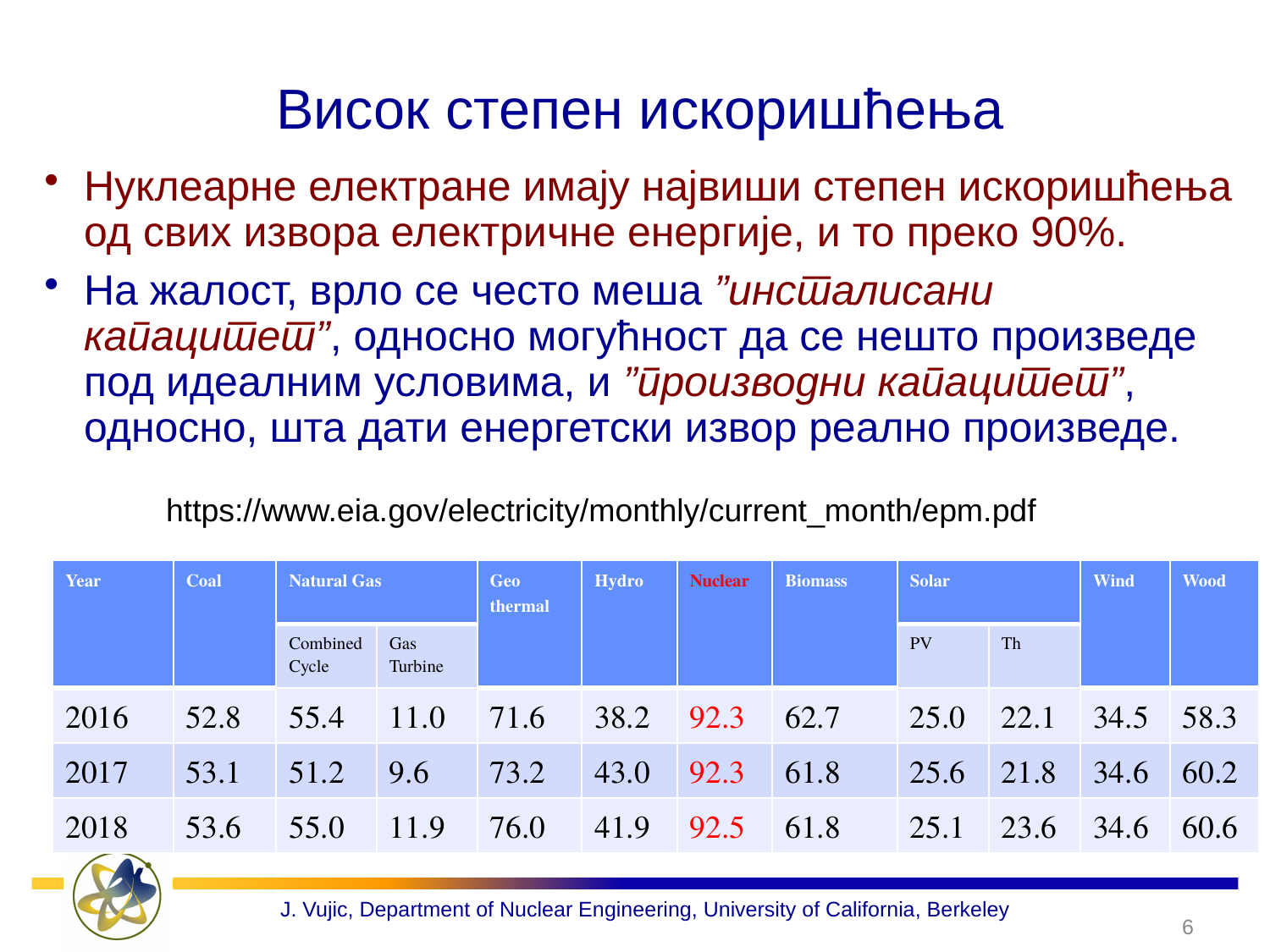

# Висок степен искоришћења
Нуклеарне електране имају највиши степен искоришћења од свих извора електричне енергије, и то преко 90%.
На жалост, врло се често меша ”инсталисани капацитет”, односно могућност да се нешто произведе под идеалним условима, и ”производни капацитет”, односно, шта дати енергетски извор реално произведе.

https://www.eia.gov/electricity/monthly/current_month/epm.pdf
| Year | Coal | Natural Gas |  | Geo thermal | Hydro | Nuclear | Biomass | Solar |  | Wind | Wood |
| --- | --- | --- | --- | --- | --- | --- | --- | --- | --- | --- | --- |
|  |  | Combined Cycle | Gas Turbine |  |  |  |  | PV | Th |  |  |
| 2016 | 52.8 | 55.4 | 11.0 | 71.6 | 38.2 | 92.3 | 62.7 | 25.0 | 22.1 | 34.5 | 58.3 |
| 2017 | 53.1 | 51.2 | 9.6 | 73.2 | 43.0 | 92.3 | 61.8 | 25.6 | 21.8 | 34.6 | 60.2 |
| 2018 | 53.6 | 55.0 | 11.9 | 76.0 | 41.9 | 92.5 | 61.8 | 25.1 | 23.6 | 34.6 | 60.6 |
6